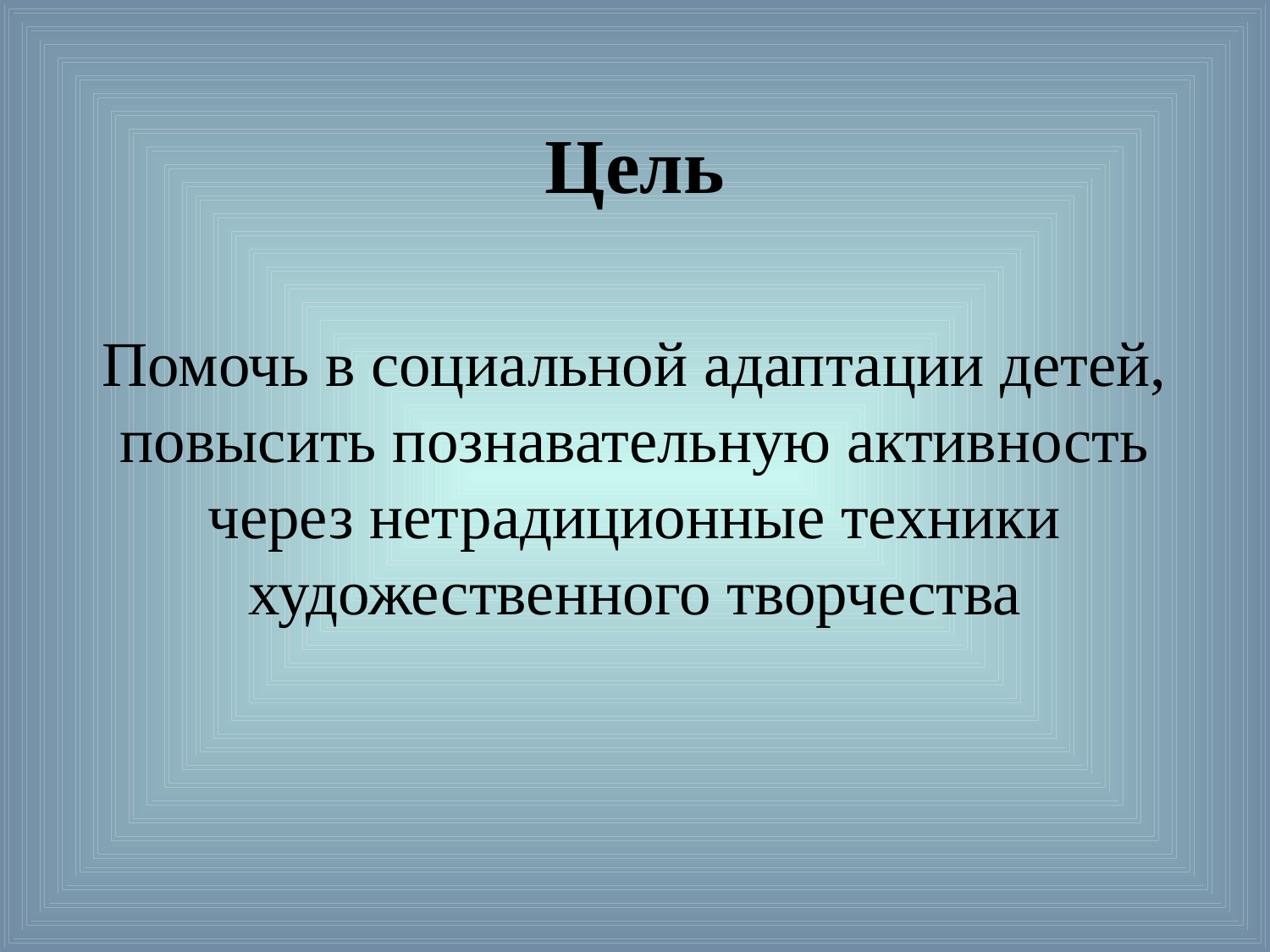

# Цель
Помочь в социальной адаптации детей, повысить познавательную активность через нетрадиционные техники художественного творчества